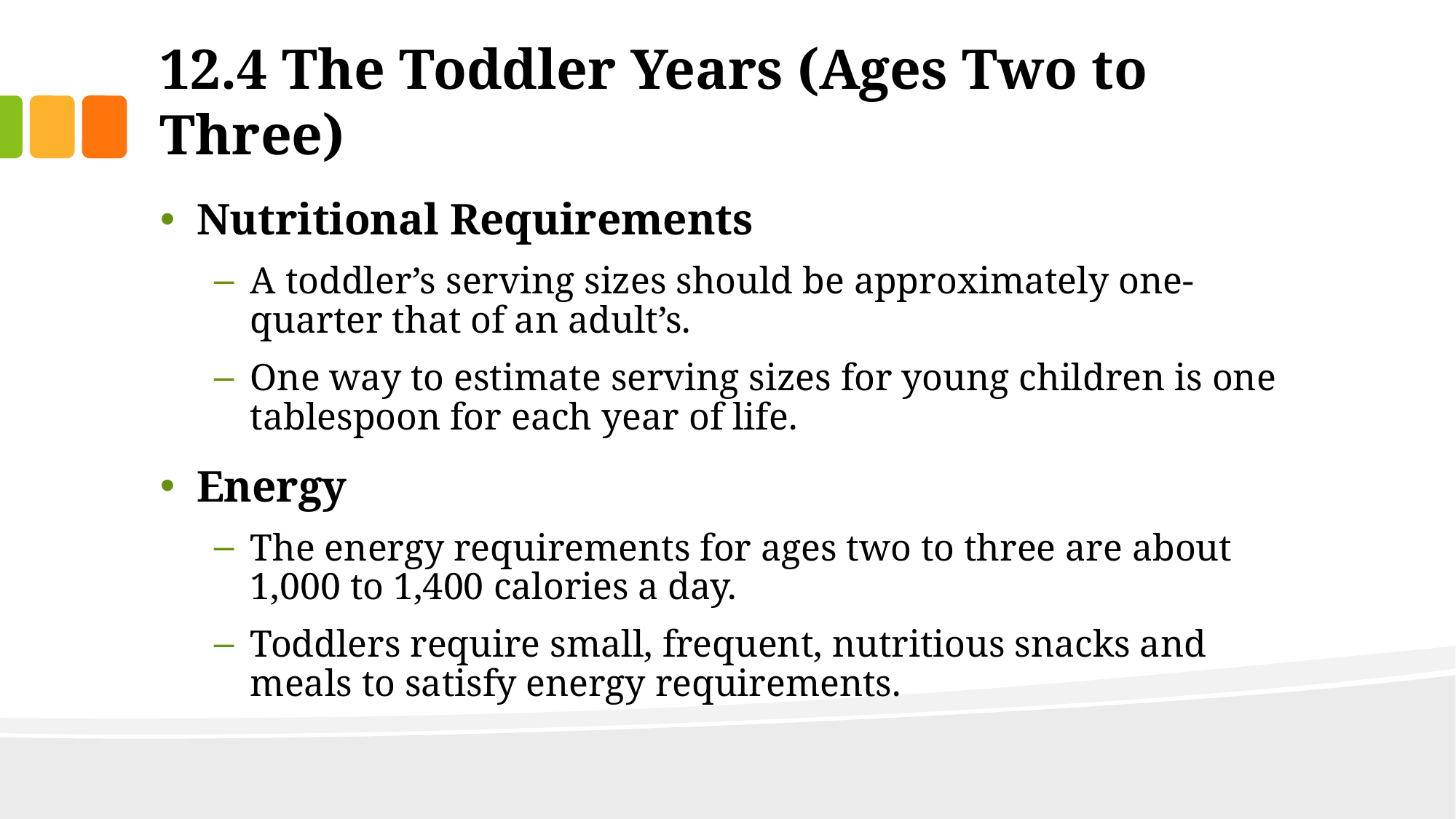

# 12.4 The Toddler Years (Ages Two to Three)
Nutritional Requirements
A toddler’s serving sizes should be approximately one-quarter that of an adult’s.
One way to estimate serving sizes for young children is one tablespoon for each year of life.
Energy
The energy requirements for ages two to three are about 1,000 to 1,400 calories a day.
Toddlers require small, frequent, nutritious snacks and meals to satisfy energy requirements.